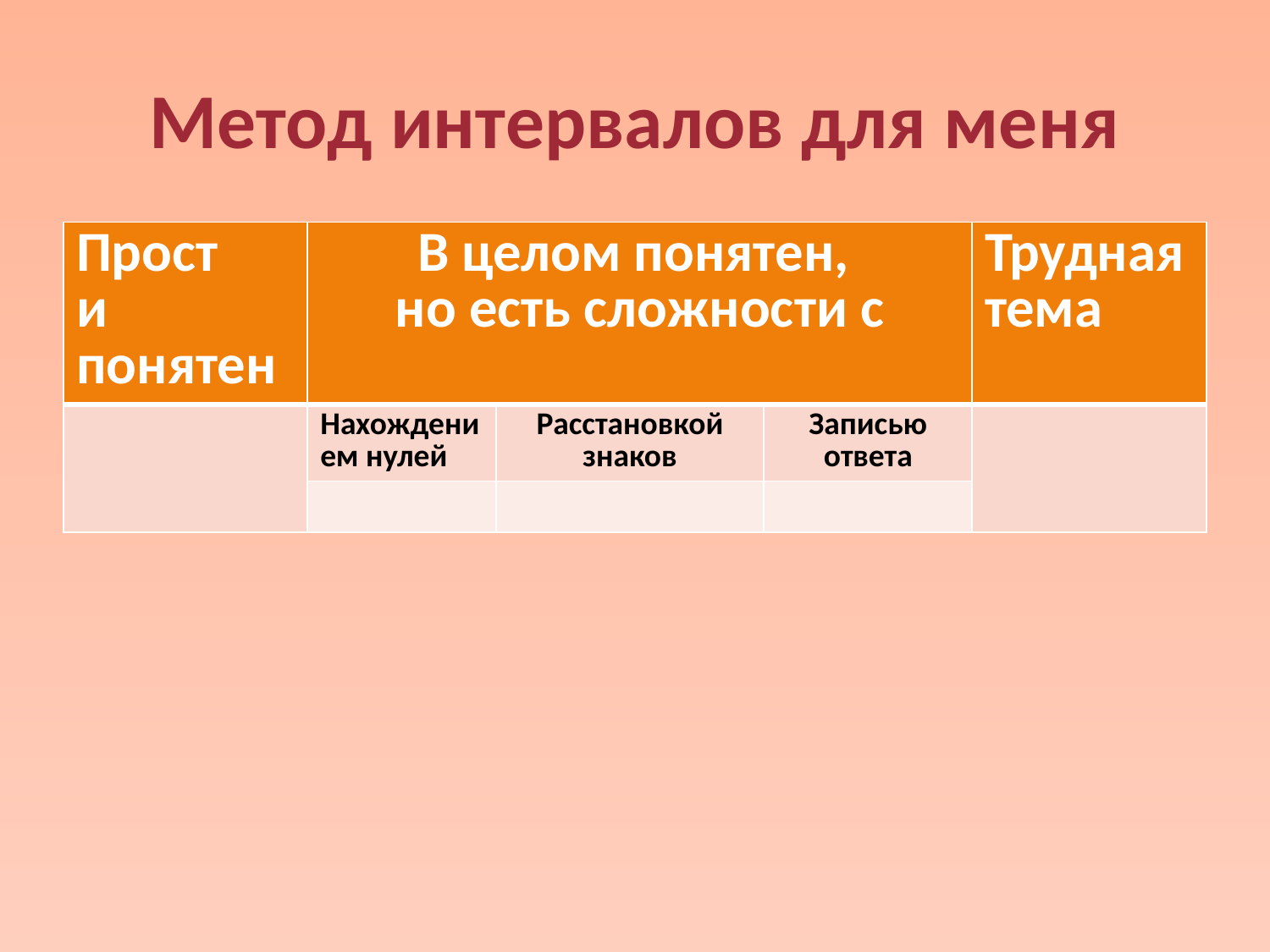

# Метод интервалов для меня
| Прост и понятен | В целом понятен, но есть сложности с |  |  | Трудная тема |
| --- | --- | --- | --- | --- |
|  | Нахождением нулей | Расстановкой знаков | Записью ответа |  |
|  |  |  |  |  |